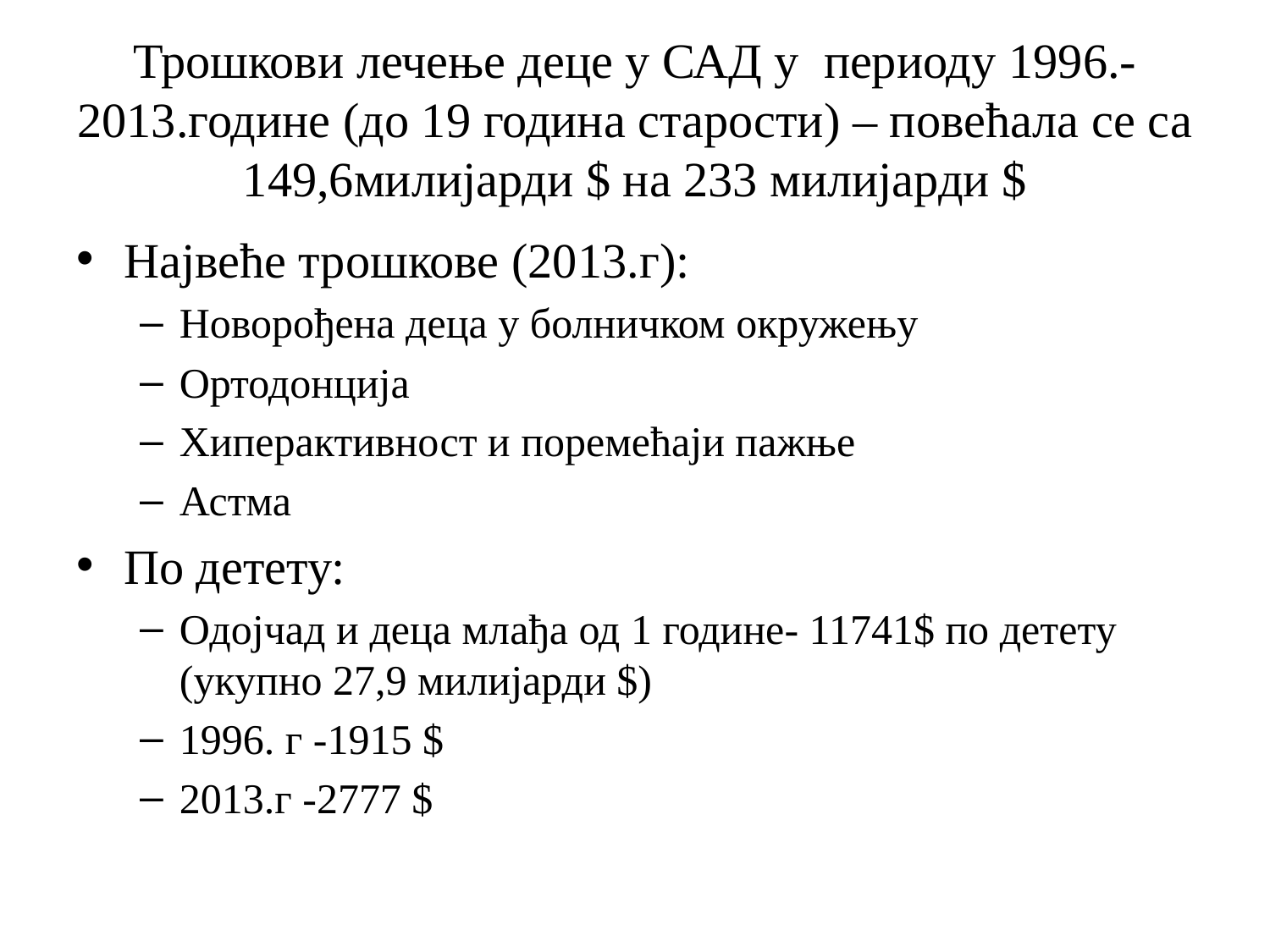

# Трошкови лечење деце у САД у  периоду 1996.-2013.године (до 19 година старости) – повећала се са 149,6милијарди $ на 233 милијарди $
Највеће трошкове (2013.г):
Новорођена деца у болничком окружењу
Ортодонција
Хиперактивност и поремећаји пажње
Астма
По детету:
Одојчад и деца млађа од 1 године- 11741$ по детету (укупно 27,9 милијарди $)
1996. г -1915 $
2013.г -2777 $